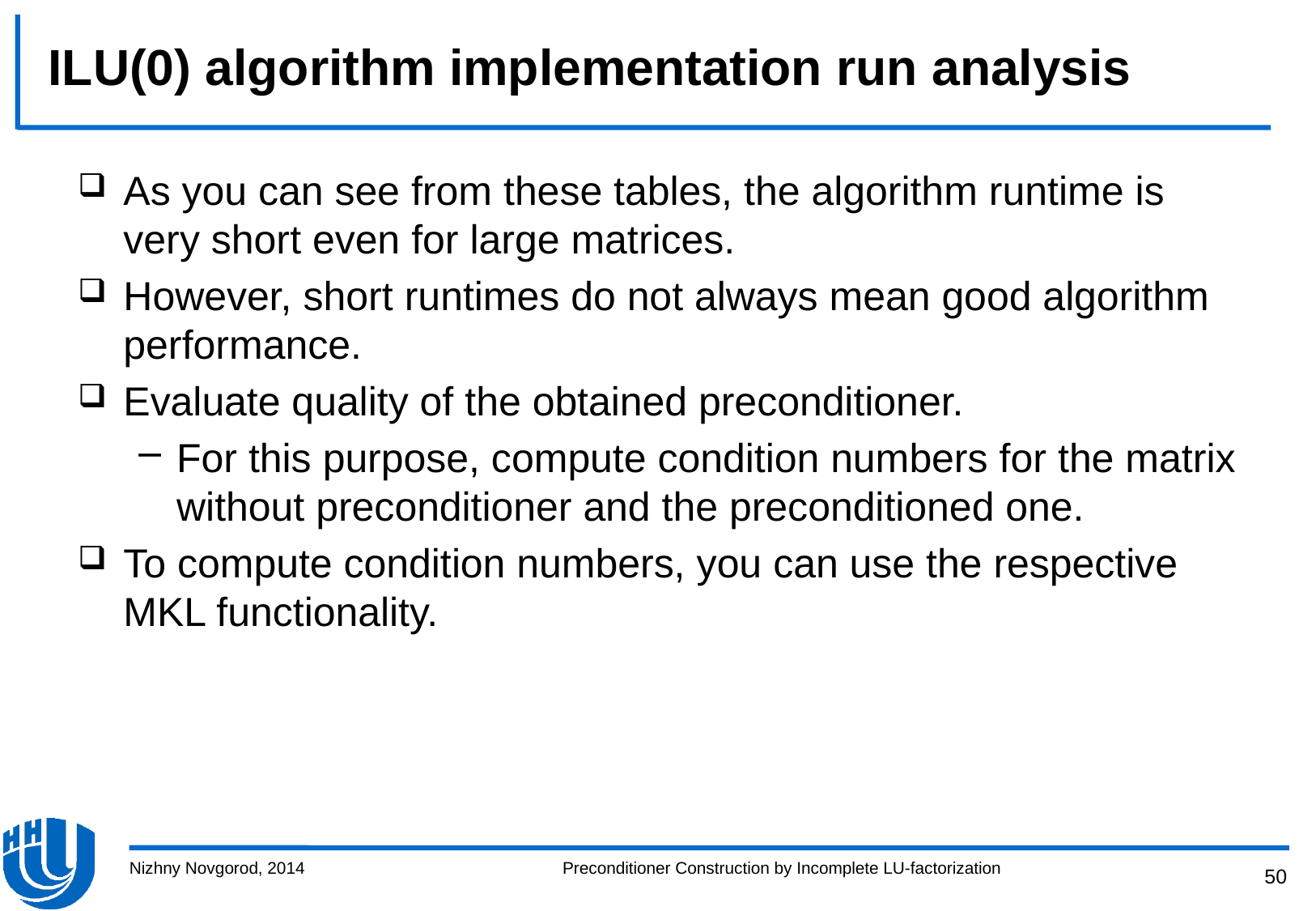

# ILU(0) algorithm implementation run analysis
As you can see from these tables, the algorithm runtime is very short even for large matrices.
However, short runtimes do not always mean good algorithm performance.
Evaluate quality of the obtained preconditioner.
For this purpose, compute condition numbers for the matrix without preconditioner and the preconditioned one.
To compute condition numbers, you can use the respective MKL functionality.
Nizhny Novgorod, 2014
Preconditioner Construction by Incomplete LU-factorization